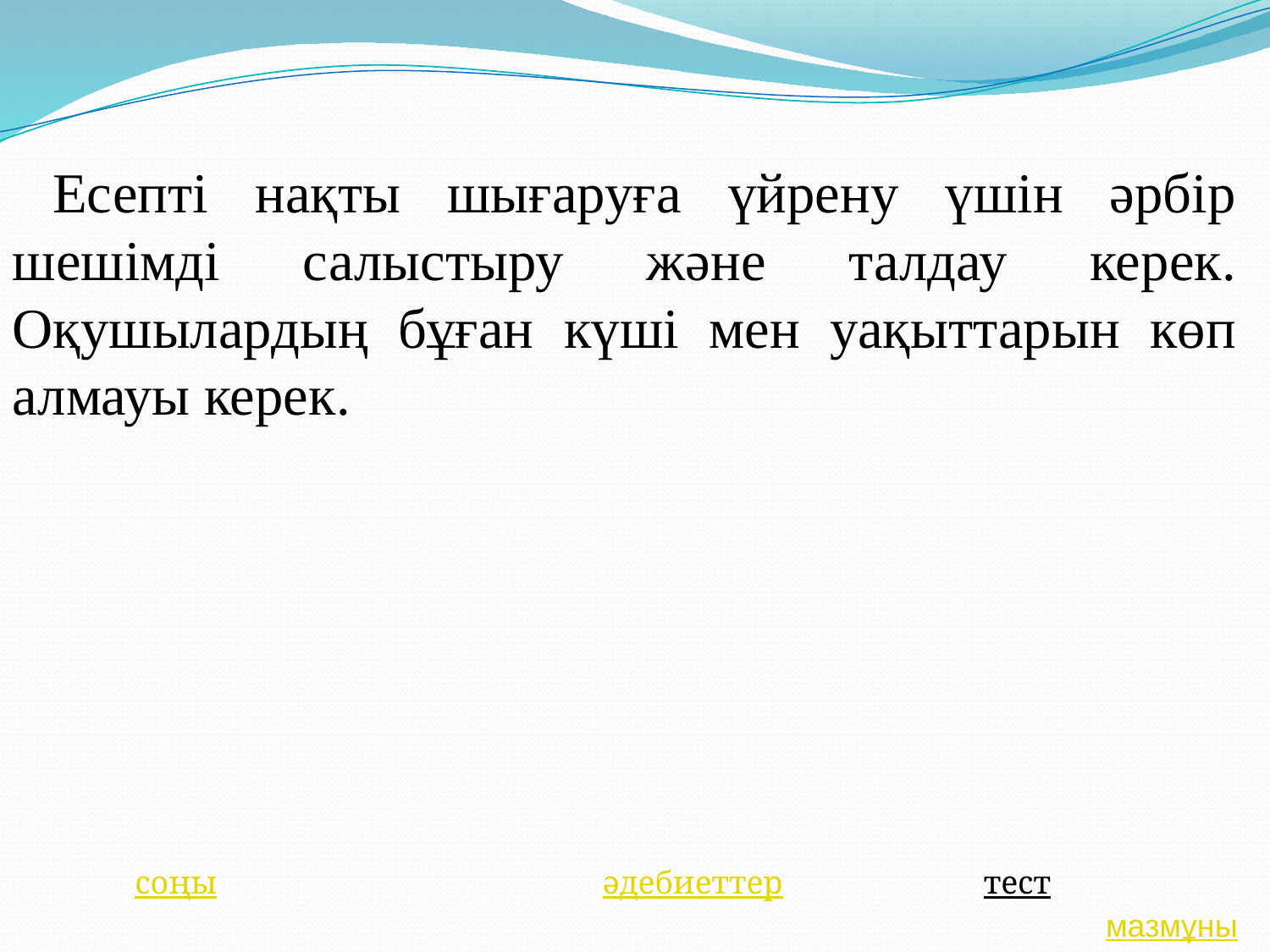

Есепті нақты шығаруға үйрену үшін әрбір шешімді салыстыру және талдау керек. Оқушылардың бұған күші мен уақыттарын көп алмауы керек.

соңы 			әдебиеттер		тест		мазмұны